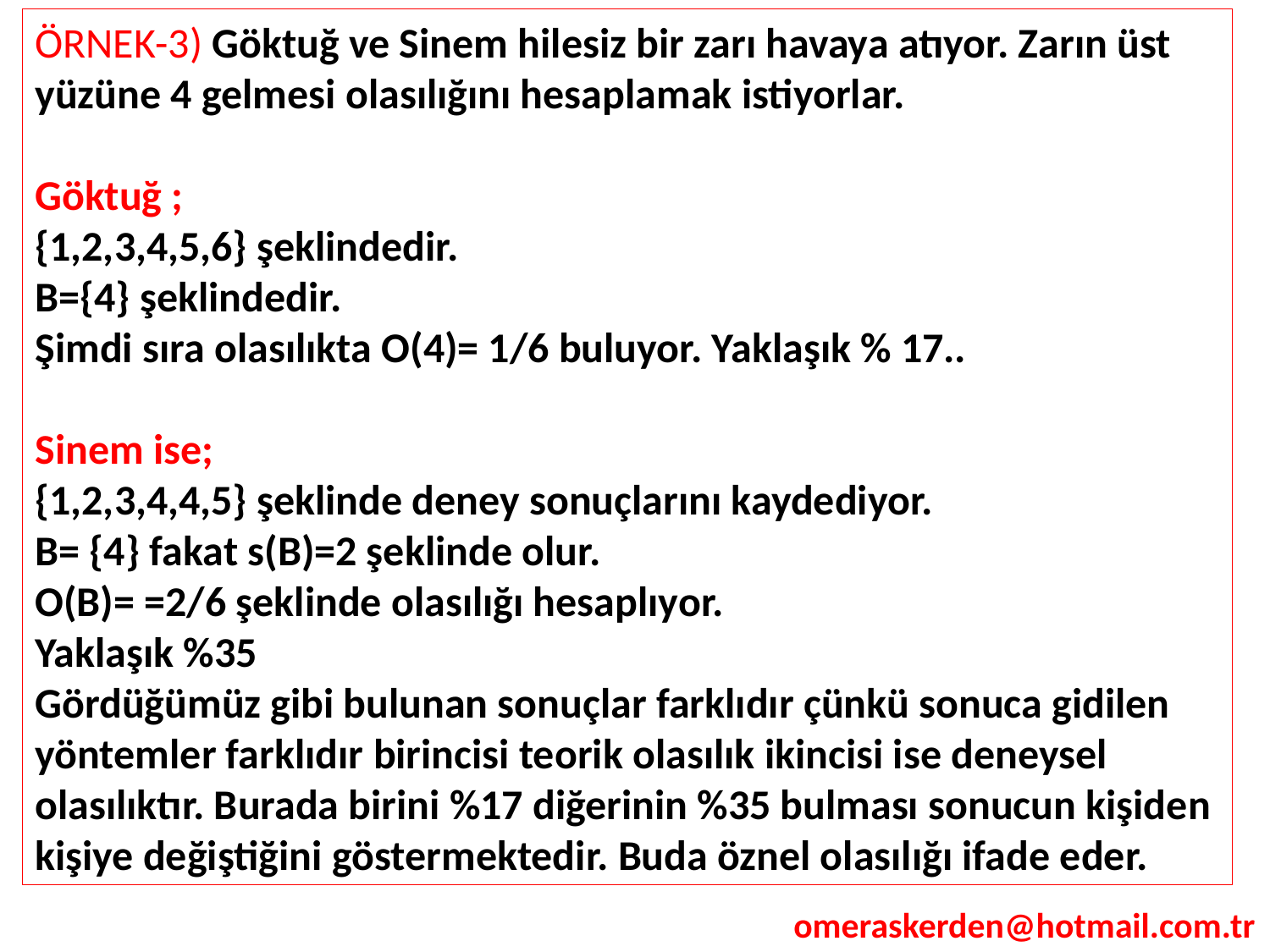

ÖRNEK-3) Göktuğ ve Sinem hilesiz bir zarı havaya atıyor. Zarın üst yüzüne 4 gelmesi olasılığını hesaplamak istiyorlar.

Göktuğ ;
{1,2,3,4,5,6} şeklindedir.
B={4} şeklindedir.
Şimdi sıra olasılıkta O(4)= 1/6 buluyor. Yaklaşık % 17..

Sinem ise;
{1,2,3,4,4,5} şeklinde deney sonuçlarını kaydediyor.
B= {4} fakat s(B)=2 şeklinde olur.
O(B)= =2/6 şeklinde olasılığı hesaplıyor.
Yaklaşık %35
Gördüğümüz gibi bulunan sonuçlar farklıdır çünkü sonuca gidilen yöntemler farklıdır birincisi teorik olasılık ikincisi ise deneysel olasılıktır. Burada birini %17 diğerinin %35 bulması sonucun kişiden kişiye değiştiğini göstermektedir. Buda öznel olasılığı ifade eder.
omeraskerden@hotmail.com.tr